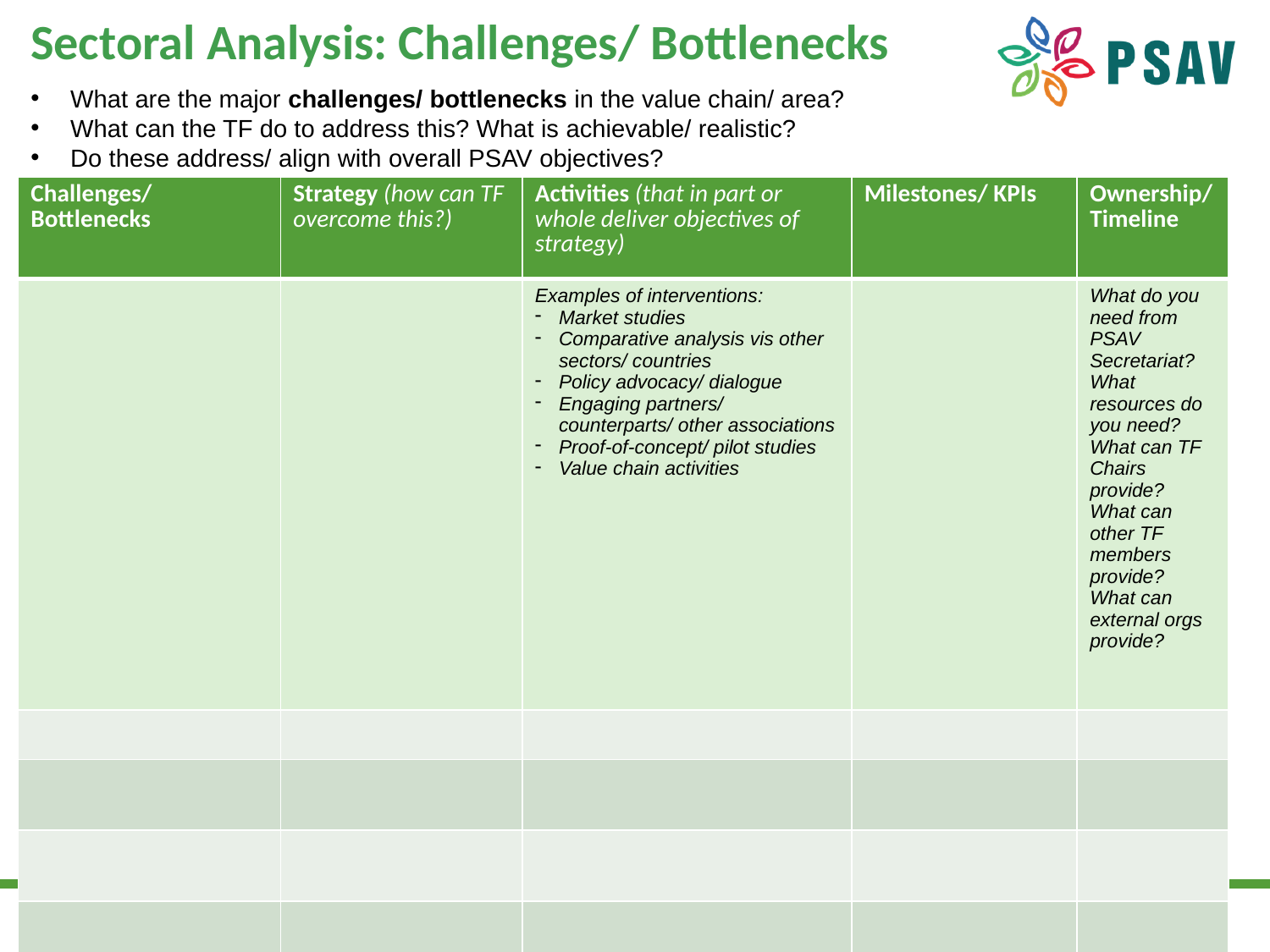

Sectoral Analysis: Challenges/ Bottlenecks
What are the major challenges/ bottlenecks in the value chain/ area?
What can the TF do to address this? What is achievable/ realistic?
Do these address/ align with overall PSAV objectives?

| Challenges/ Bottlenecks | Strategy (how can TF overcome this?) | Activities (that in part or whole deliver objectives of strategy) | Milestones/ KPIs | Ownership/Timeline |
| --- | --- | --- | --- | --- |
|  |  | Examples of interventions: Market studies Comparative analysis vis other sectors/ countries Policy advocacy/ dialogue Engaging partners/ counterparts/ other associations Proof-of-concept/ pilot studies Value chain activities |  | What do you need from PSAV Secretariat? What resources do you need? What can TF Chairs provide? What can other TF members provide? What can external orgs provide? |
|  |  |  |  |  |
|  |  |  |  |  |
|  |  |  |  |  |
|  |  |  |  |  |
|  |  |  |  |  |
3